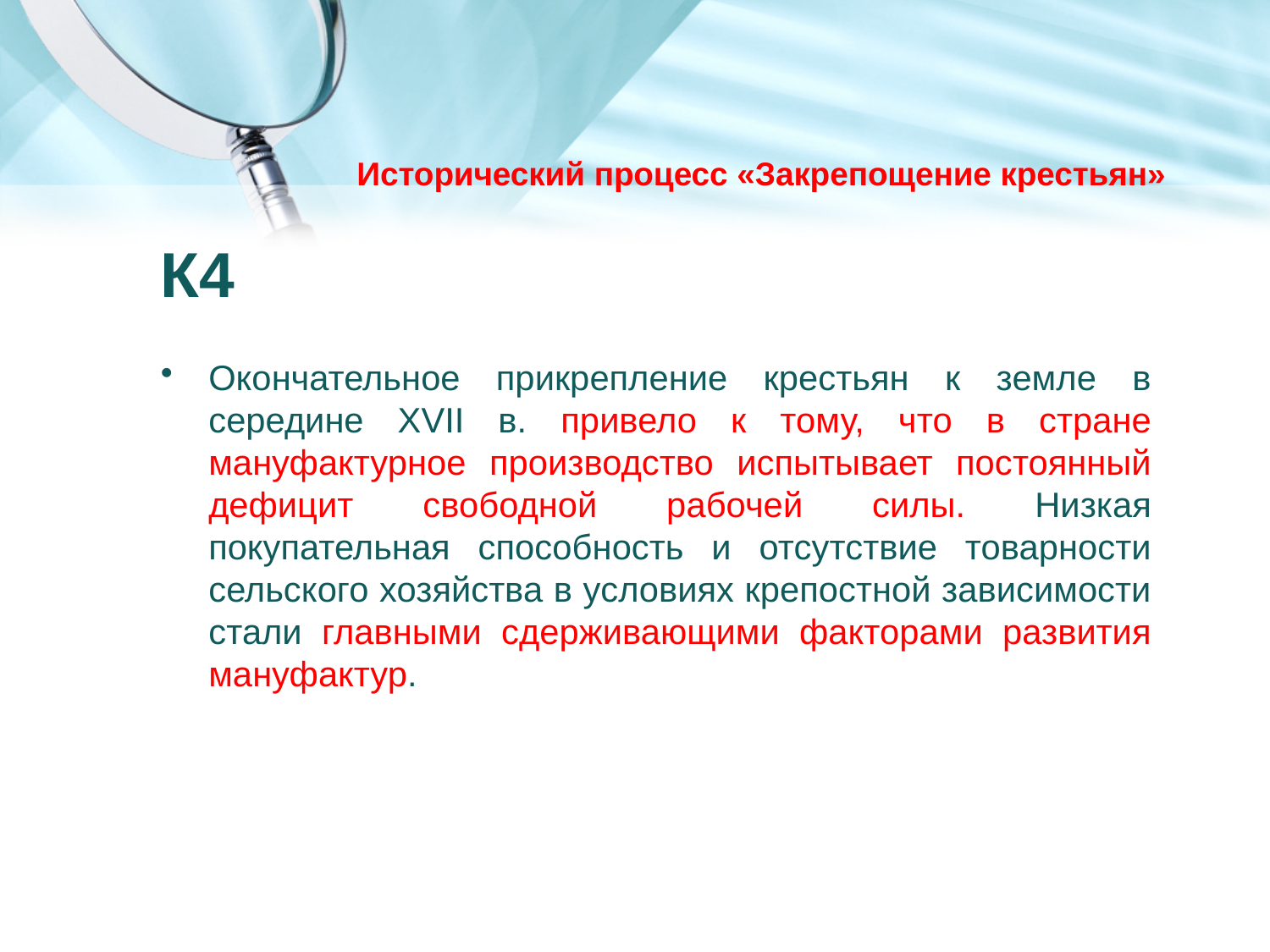

Исторический процесс «Закрепощение крестьян»
# К4
Окончательное прикрепление крестьян к земле в середине XVII в. привело к тому, что в стране мануфактурное производство испытывает постоянный дефицит свободной рабочей силы. Низкая покупательная способность и отсутствие товарности сельского хозяйства в условиях крепостной зависимости стали главными сдерживающими факторами развития мануфактур.